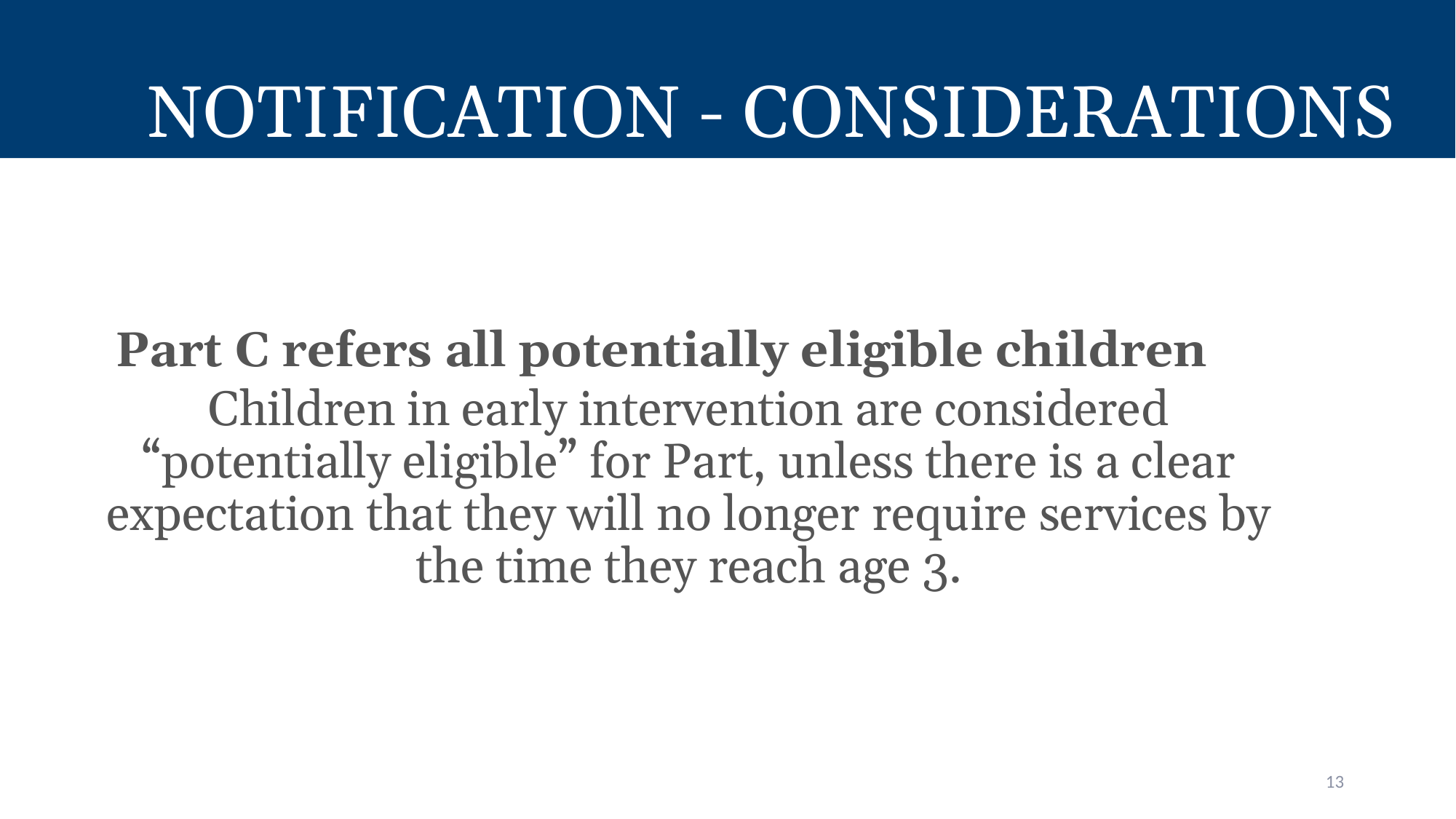

# Notification - Considerations
Part C refers all potentially eligible children
Children in early intervention are considered “potentially eligible” for Part, unless there is a clear expectation that they will no longer require services by the time they reach age 3.
13